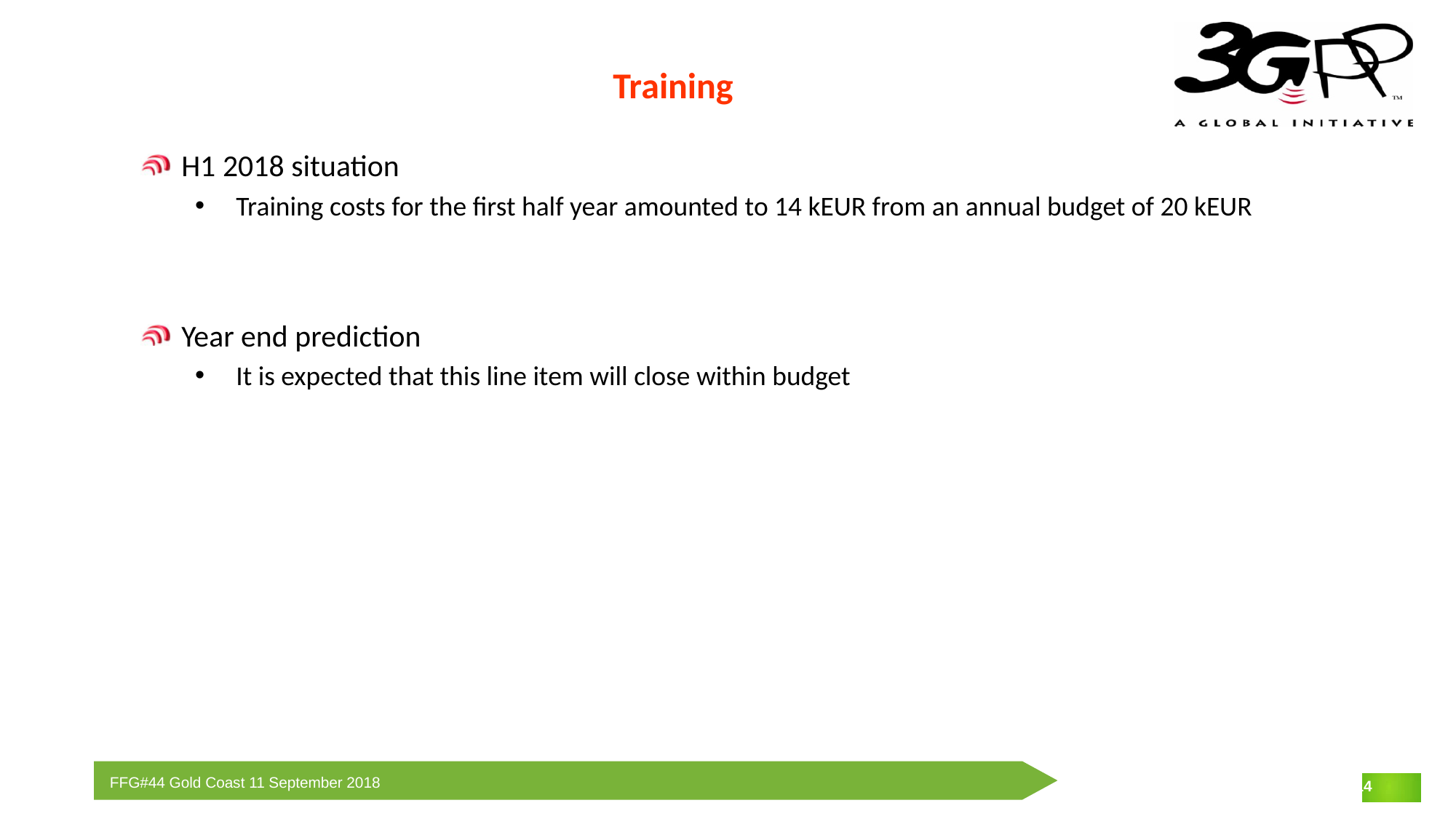

# Training
H1 2018 situation
Training costs for the first half year amounted to 14 kEUR from an annual budget of 20 kEUR

Year end prediction
It is expected that this line item will close within budget